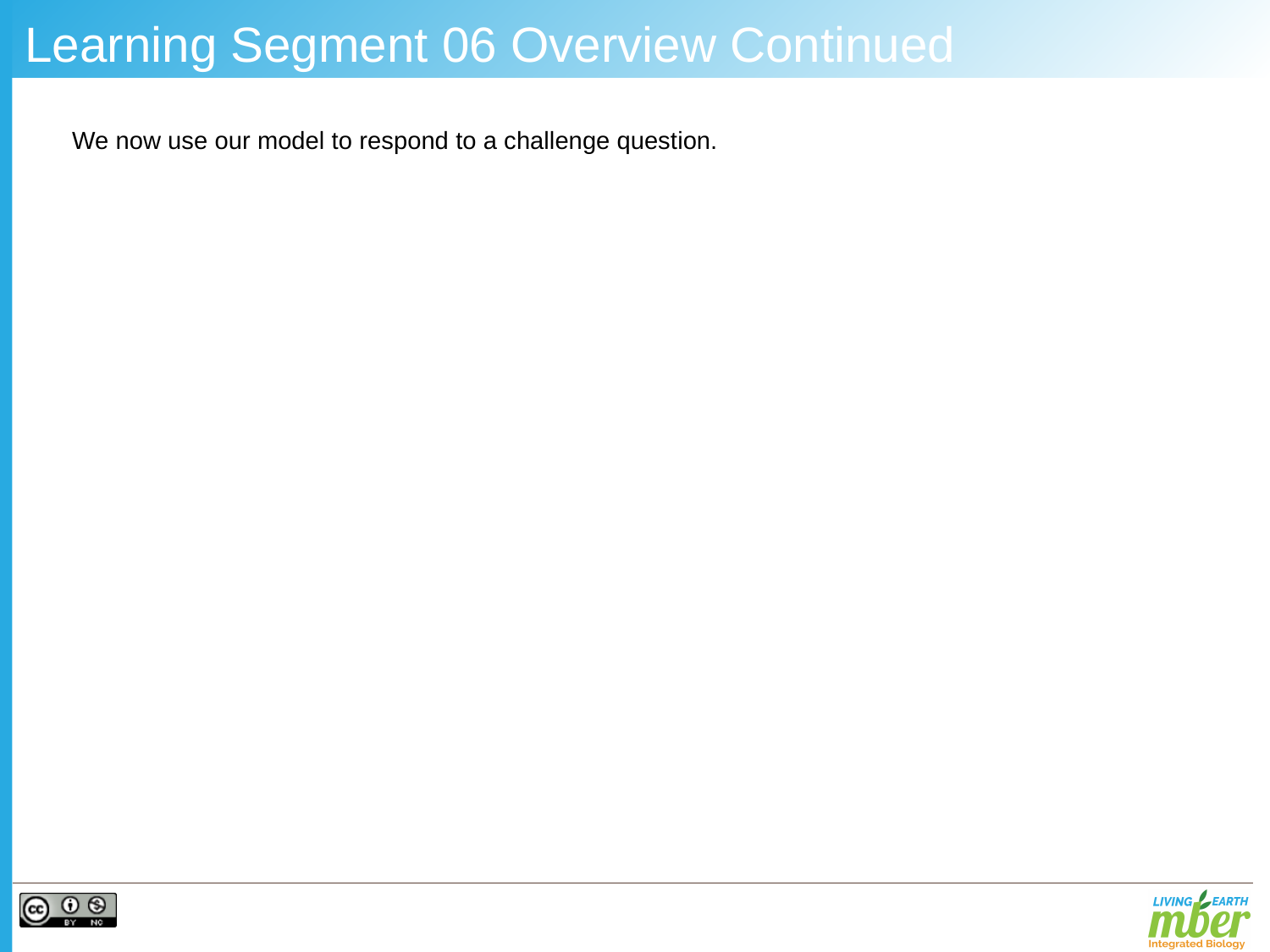

# Learning Segment 06 Overview Continued
We now use our model to respond to a challenge question.